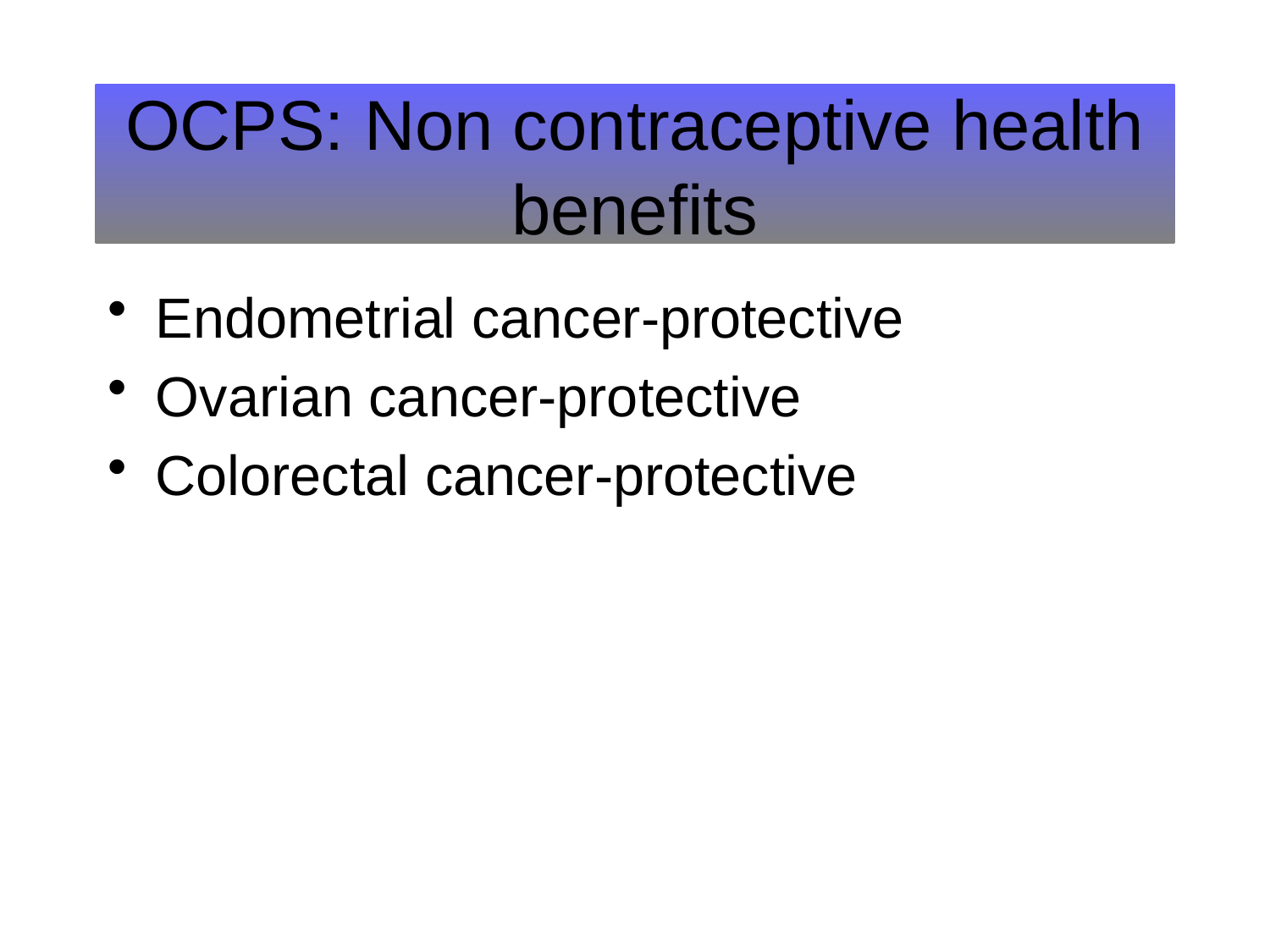

# OCPS: Non contraceptive health benefits
Endometrial cancer-protective
Ovarian cancer-protective
Colorectal cancer-protective